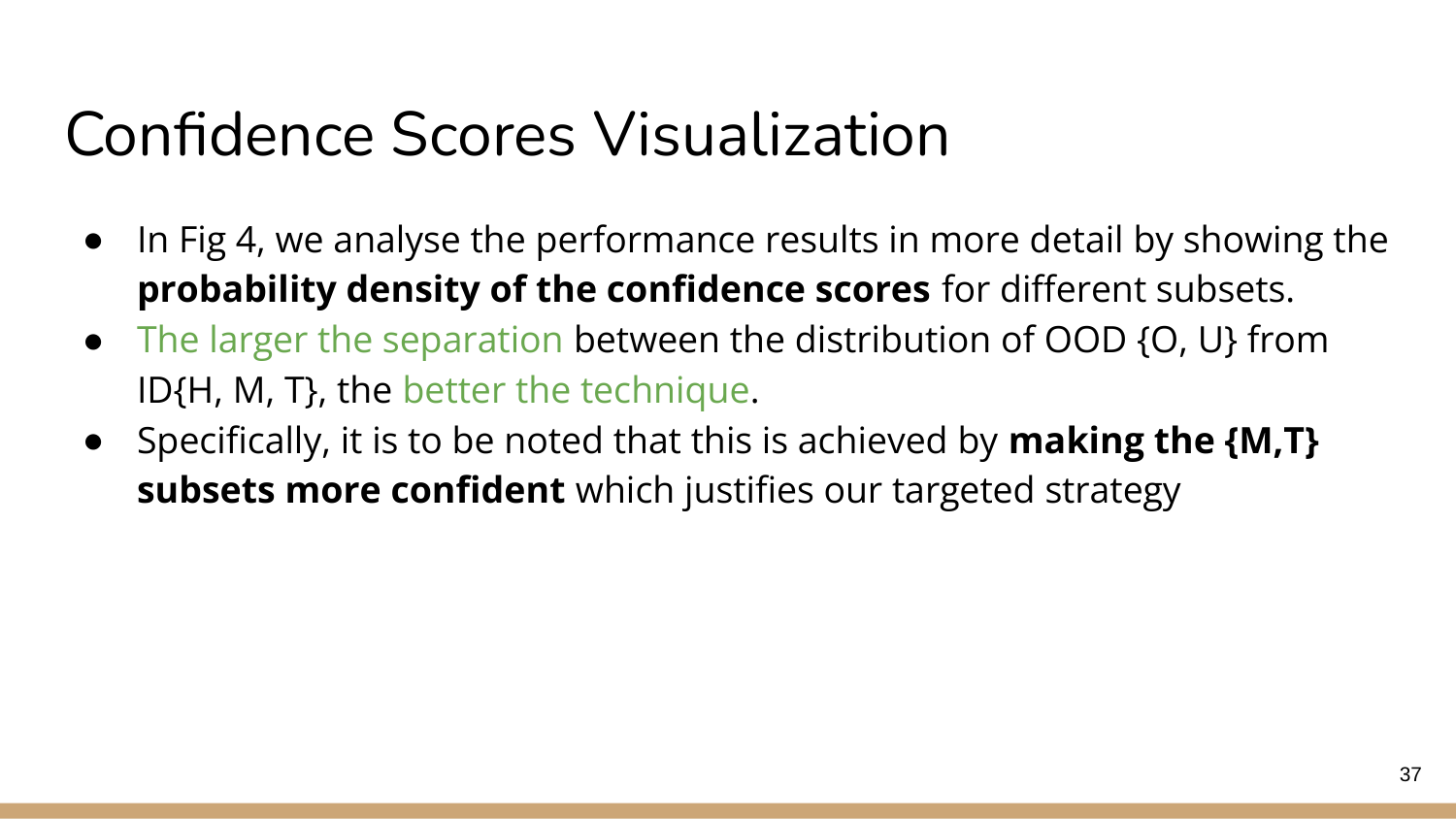

# Confidence Scores Visualization
In Fig 4, we analyse the performance results in more detail by showing the probability density of the confidence scores for different subsets.
The larger the separation between the distribution of OOD {O, U} from ID{H, M, T}, the better the technique.
Specifically, it is to be noted that this is achieved by making the {M,T} subsets more confident which justifies our targeted strategy
37